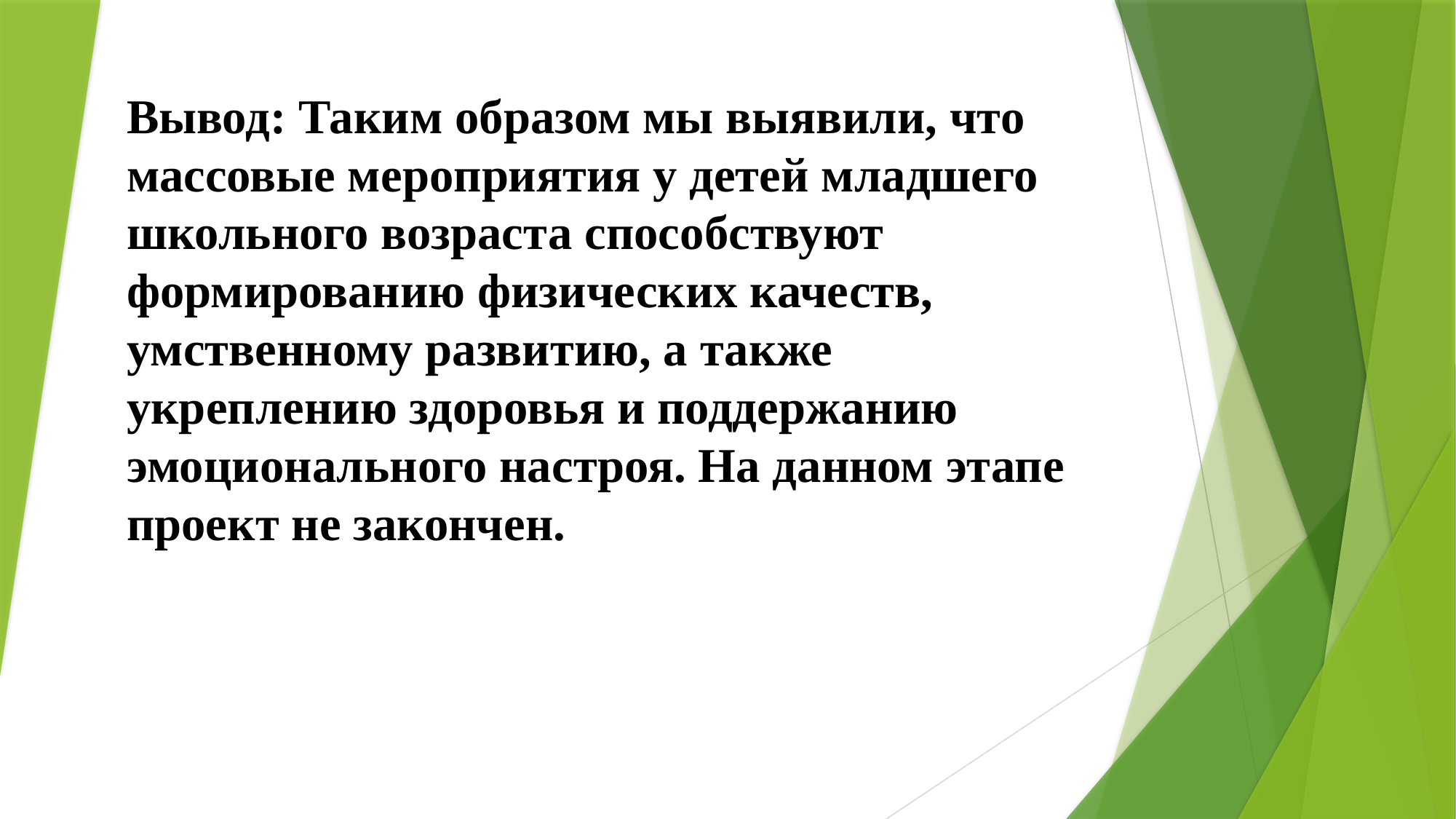

# Вывод: Таким образом мы выявили, что массовые мероприятия у детей младшего школьного возраста способствуют формированию физических качеств, умственному развитию, а также укреплению здоровья и поддержанию эмоционального настроя. На данном этапе проект не закончен.